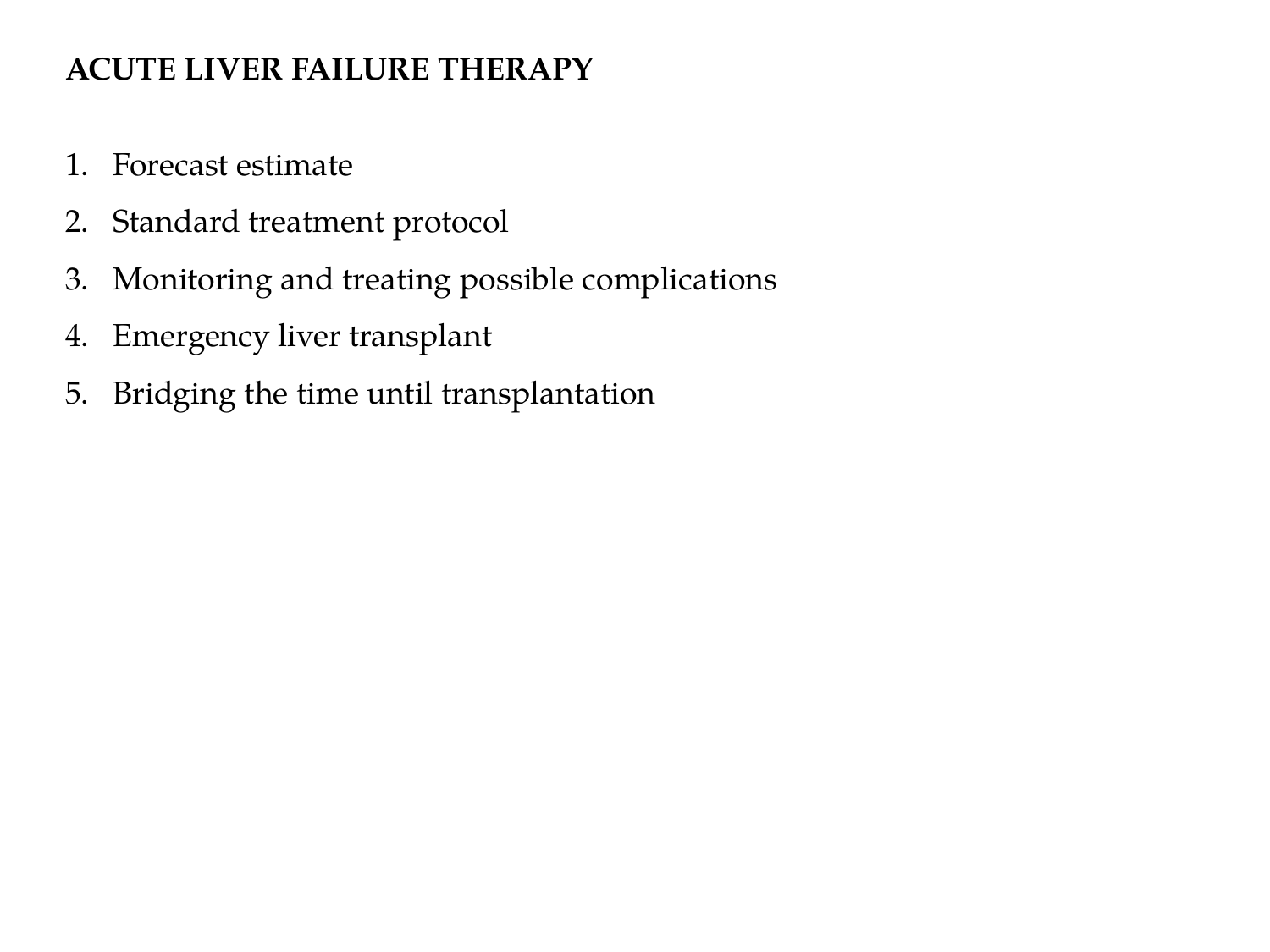

ACUTE LIVER FAILURE THERAPY

Forecast estimate
Standard treatment protocol
Monitoring and treating possible complications
Emergency liver transplant
Bridging the time until transplantation